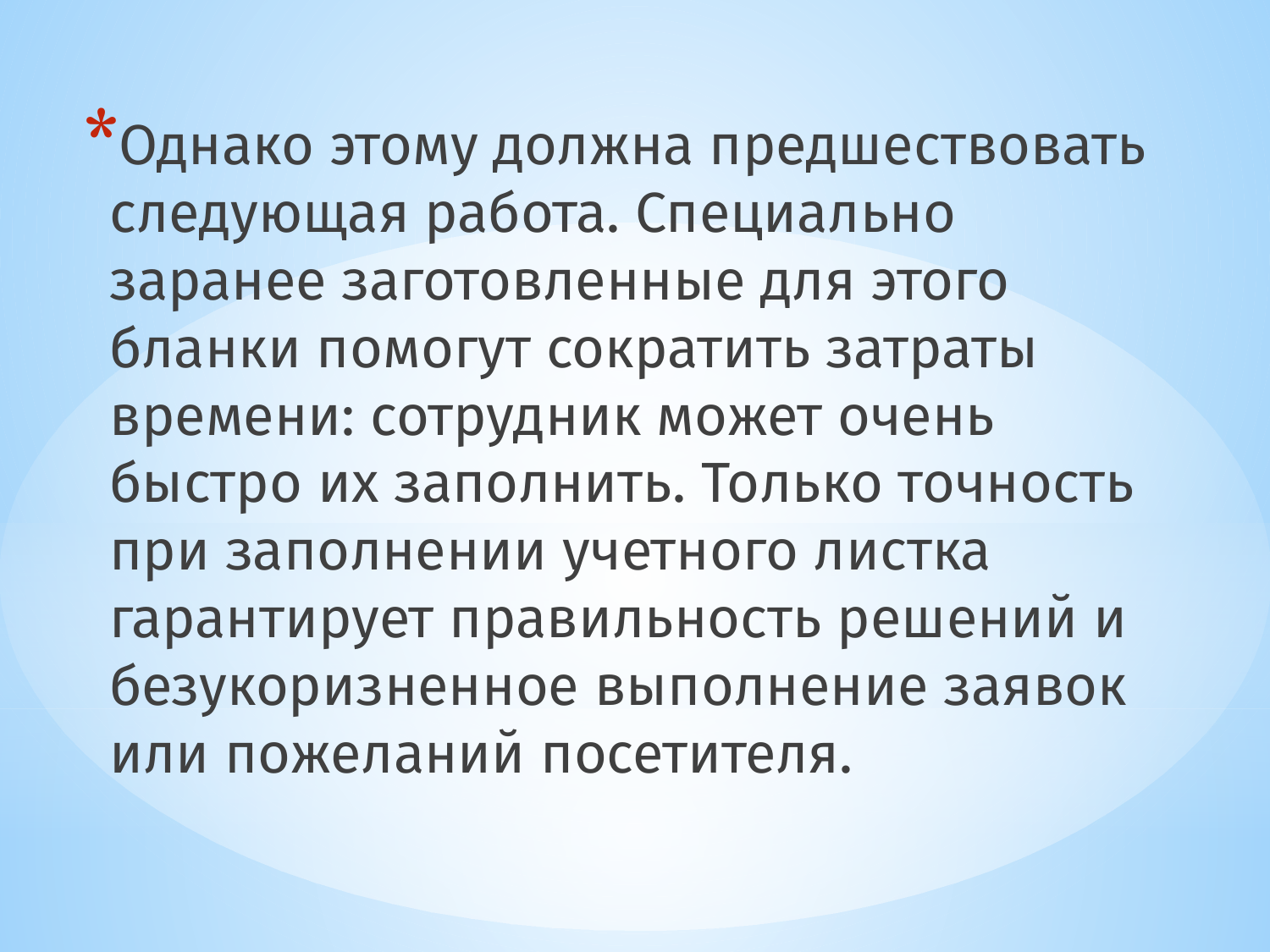

Однако этому должна предшествовать следующая работа. Специально заранее заготовленные для этого бланки помогут сократить затраты времени: сотрудник может очень быстро их заполнить. Только точность при заполнении учетного листка гарантирует правильность решений и безукоризненное выполнение заявок или пожеланий посетителя.